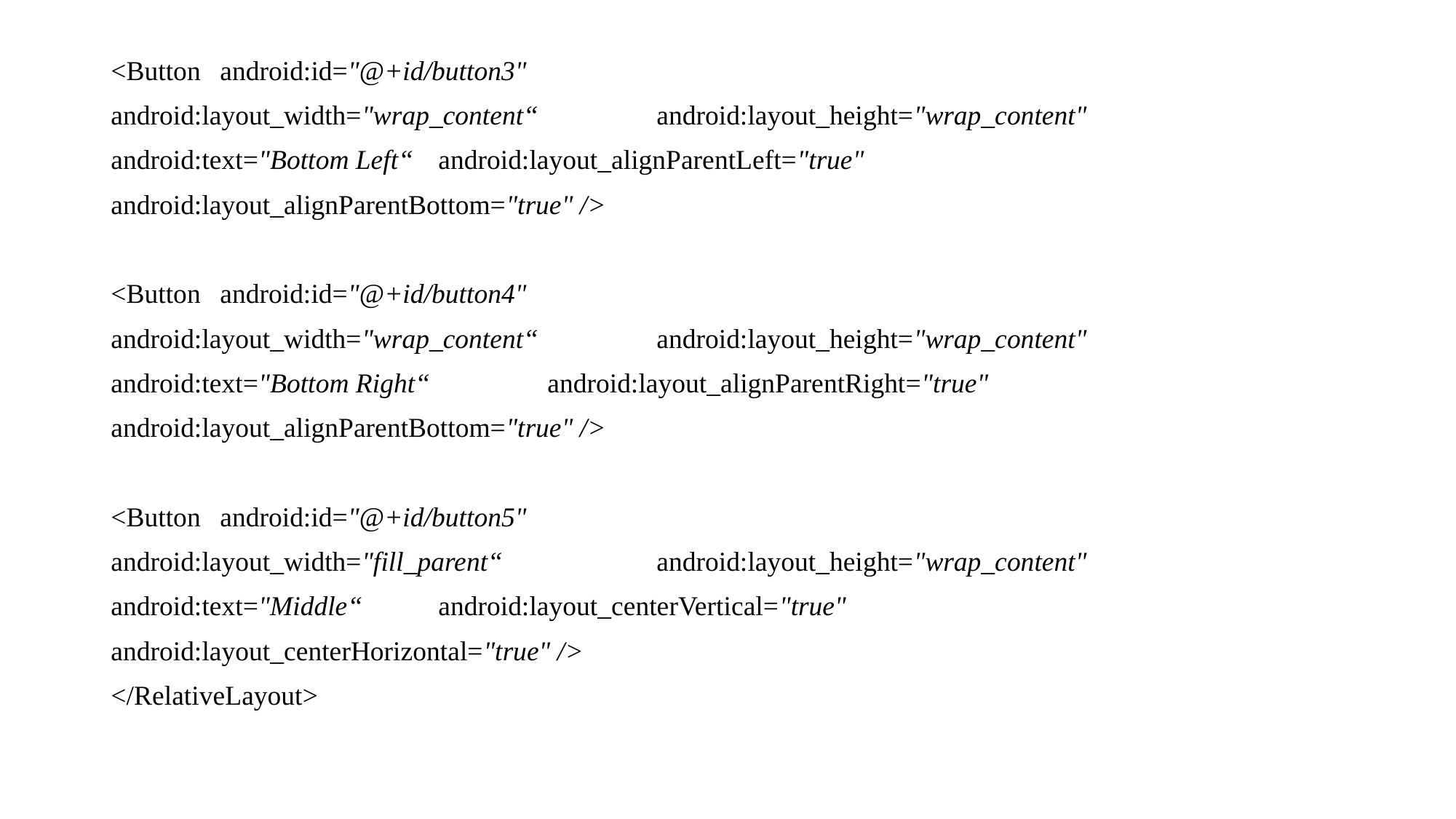

<Button	android:id="@+id/button3"
android:layout_width="wrap_content“		android:layout_height="wrap_content"
android:text="Bottom Left“	android:layout_alignParentLeft="true"
android:layout_alignParentBottom="true" />

<Button	android:id="@+id/button4"
android:layout_width="wrap_content“		android:layout_height="wrap_content"
android:text="Bottom Right“		android:layout_alignParentRight="true"
android:layout_alignParentBottom="true" />

<Button	android:id="@+id/button5"
android:layout_width="fill_parent“		android:layout_height="wrap_content"
android:text="Middle“	android:layout_centerVertical="true"
android:layout_centerHorizontal="true" />
</RelativeLayout>